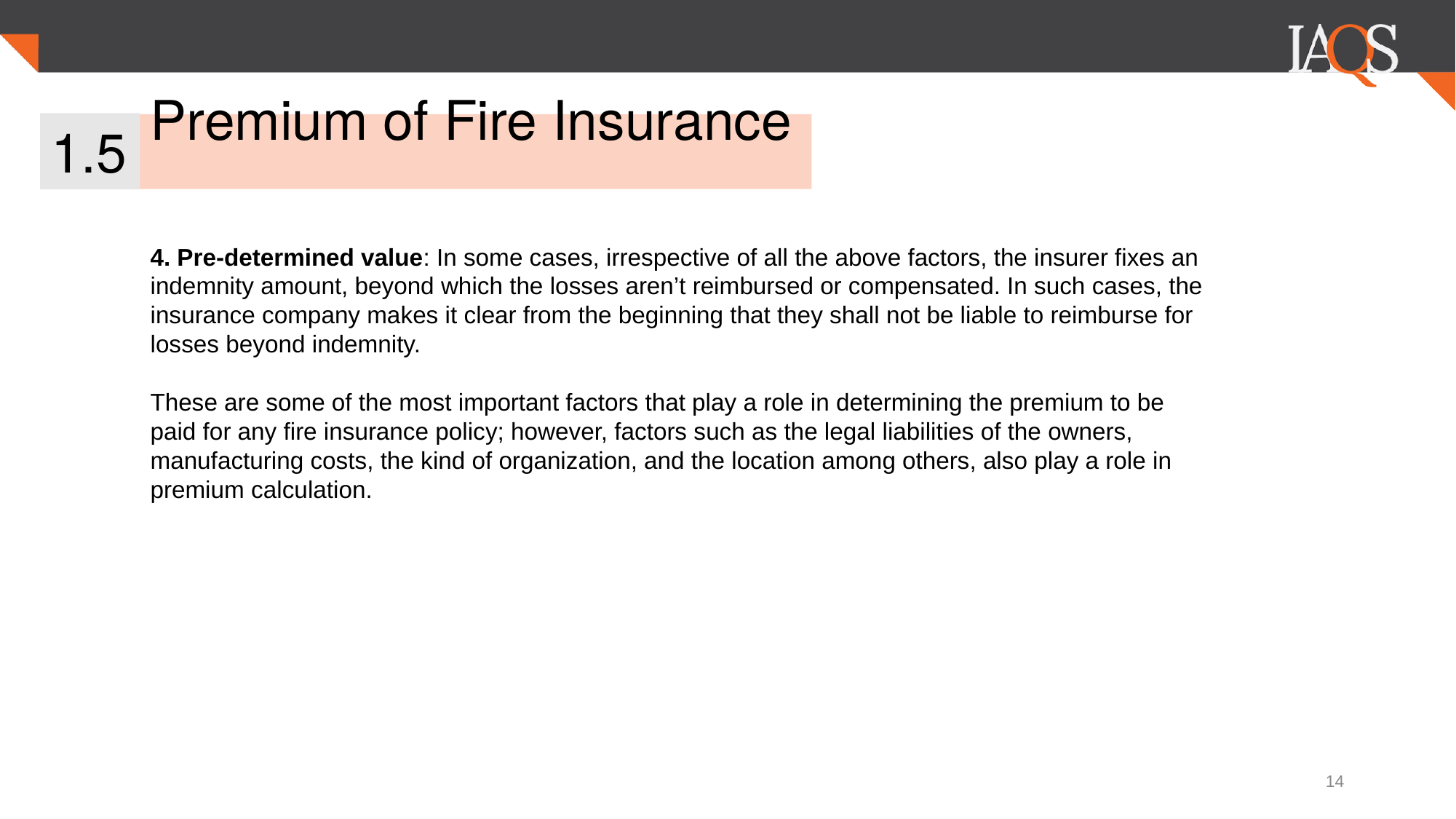

1.5
# Premium of Fire Insurance
4. Pre-determined value: In some cases, irrespective of all the above factors, the insurer fixes an indemnity amount, beyond which the losses aren’t reimbursed or compensated. In such cases, the insurance company makes it clear from the beginning that they shall not be liable to reimburse for losses beyond indemnity.

These are some of the most important factors that play a role in determining the premium to be paid for any fire insurance policy; however, factors such as the legal liabilities of the owners, manufacturing costs, the kind of organization, and the location among others, also play a role in premium calculation.

14